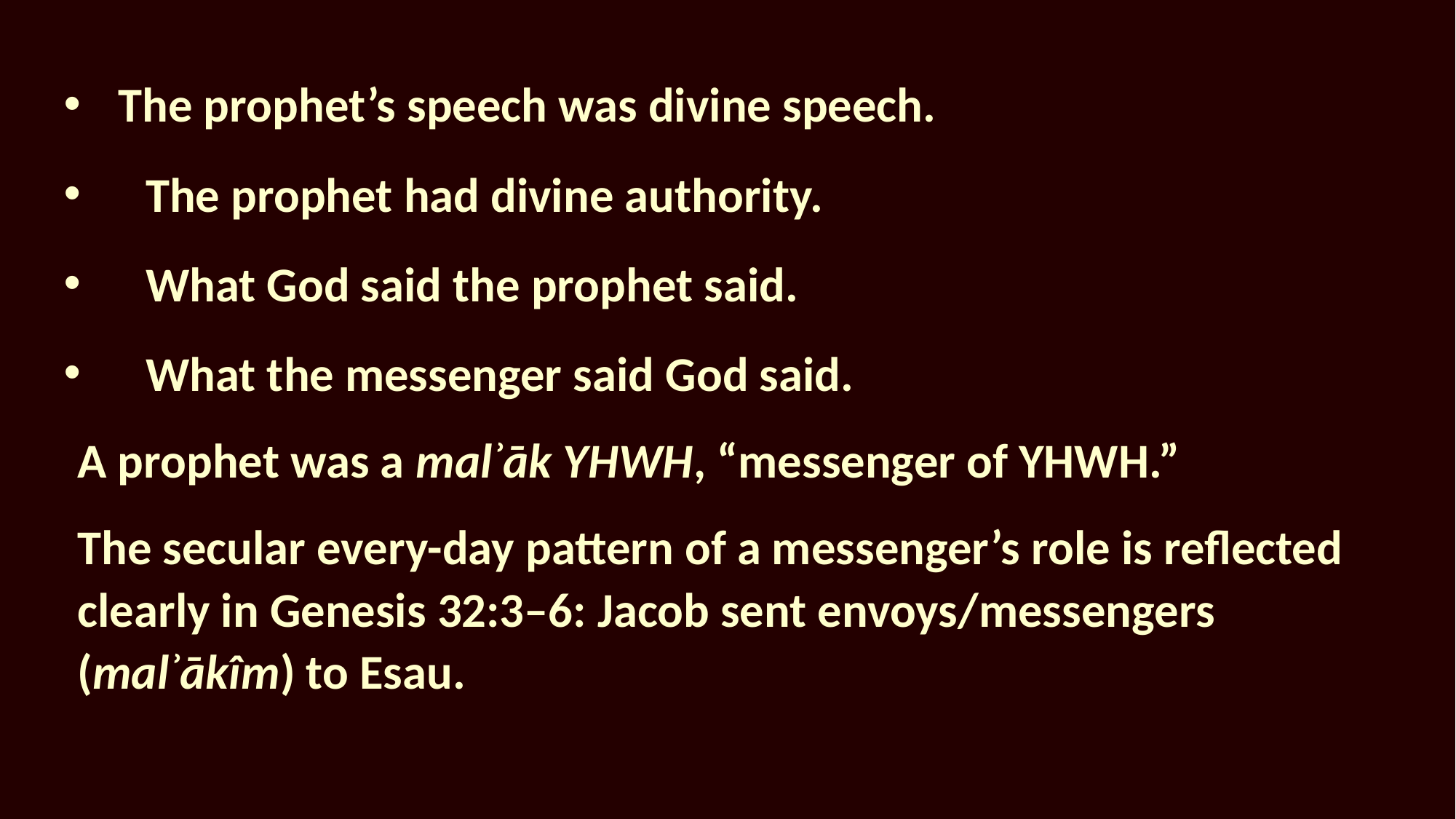

The prophet’s speech was divine speech.
		The prophet had divine authority.
		What God said the prophet said.
		What the messenger said God said.
A prophet was a malʾāk YHWH, “messenger of YHWH.”
The secular every-day pattern of a messenger’s role is reflected clearly in Genesis 32:3–6: Jacob sent envoys/messengers (malʾākîm) to Esau.